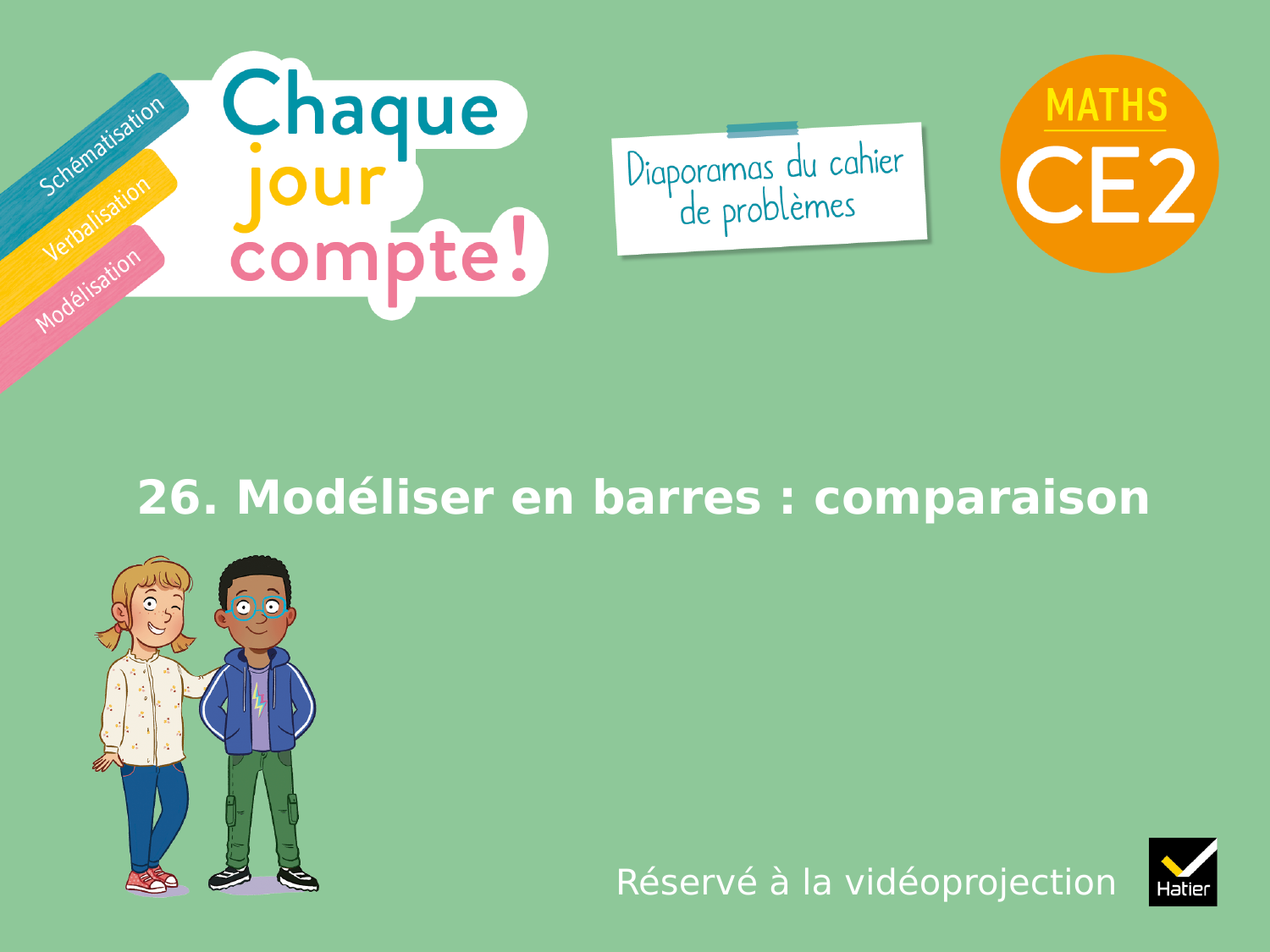

# 26. Modéliser en barres : comparaison